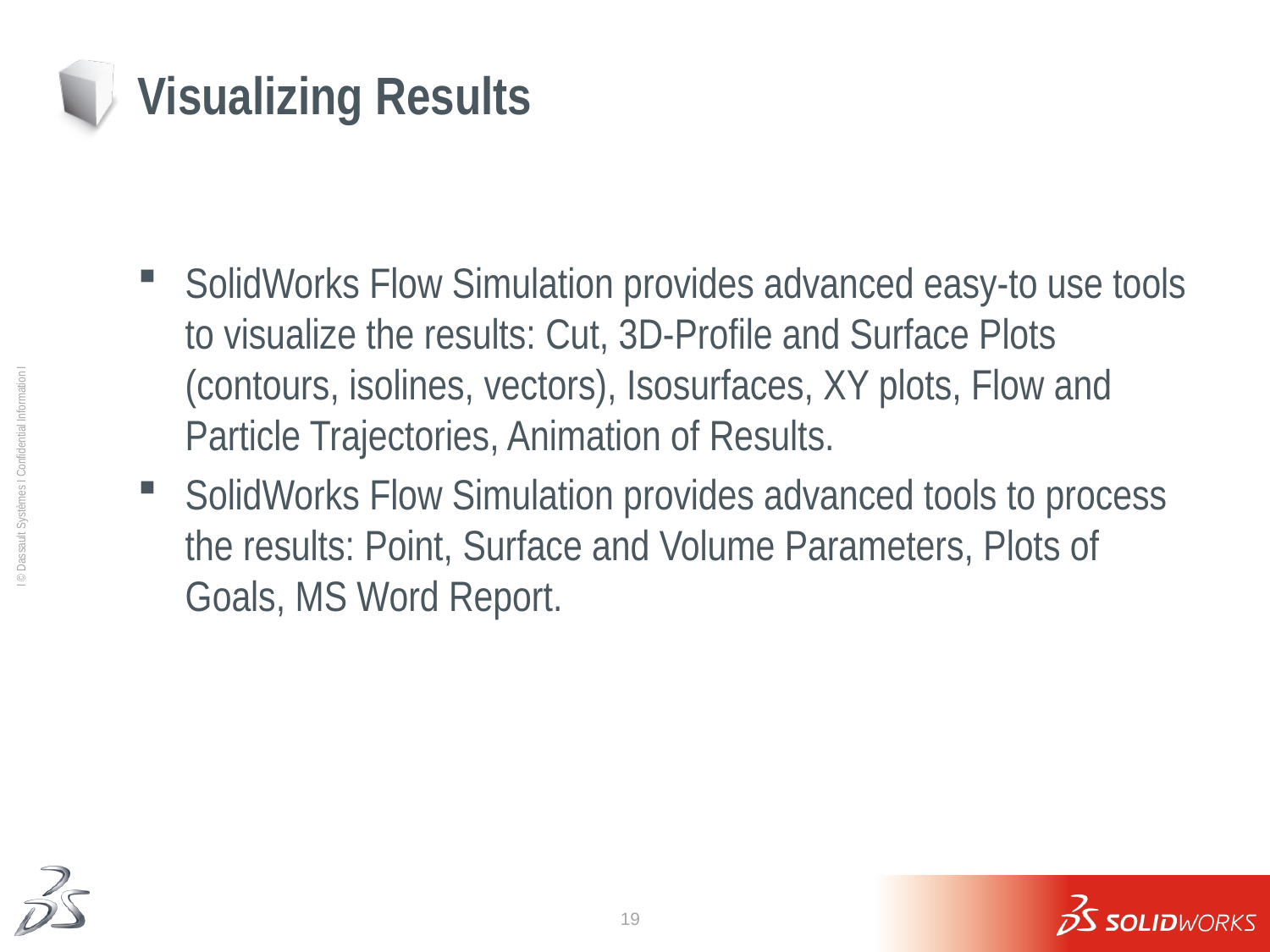

# Visualizing Results
SolidWorks Flow Simulation provides advanced easy-to use tools to visualize the results: Cut, 3D-Profile and Surface Plots (contours, isolines, vectors), Isosurfaces, XY plots, Flow and Particle Trajectories, Animation of Results.
SolidWorks Flow Simulation provides advanced tools to process the results: Point, Surface and Volume Parameters, Plots of Goals, MS Word Report.